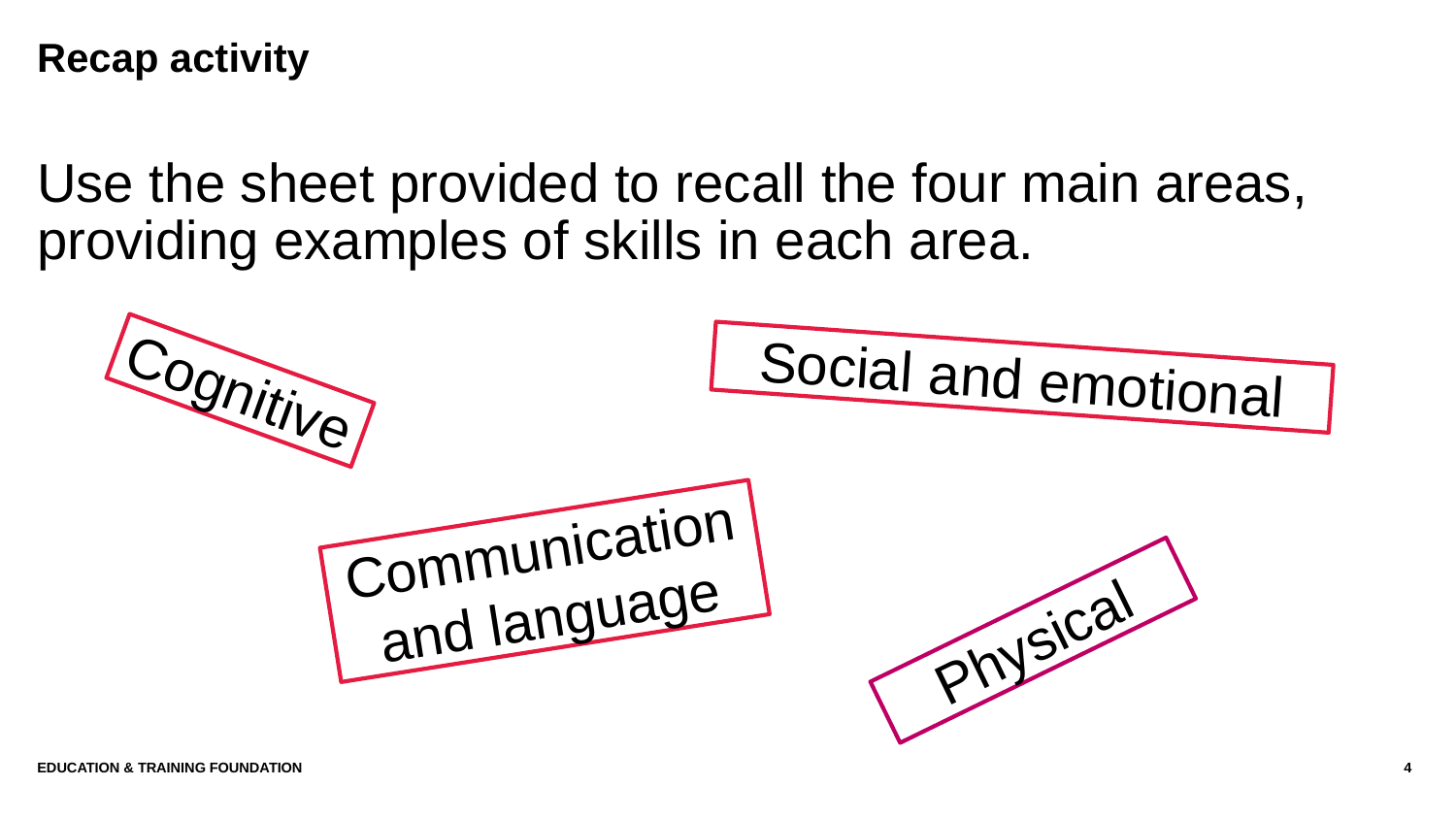

# Recap activity
Use the sheet provided to recall the four main areas, providing examples of skills in each area.

Social and emotional
Cognitive
Communication and language
Physical
Education & Training Foundation
4